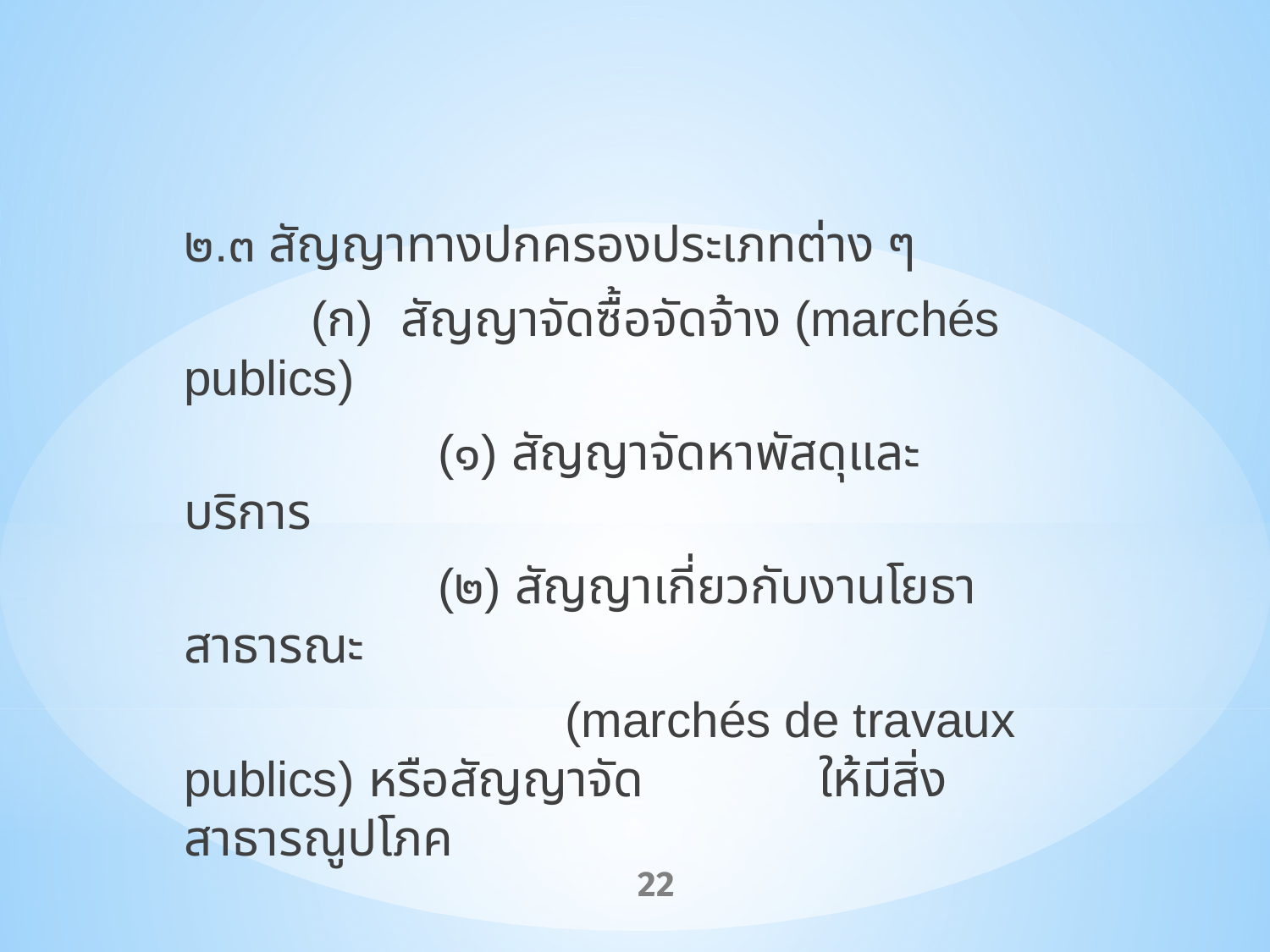

๒.๓ สัญญาทางปกครองประเภทต่าง ๆ
	(ก)  สัญญาจัดซื้อจัดจ้าง (marchés publics)
		(๑) สัญญาจัดหาพัสดุและบริการ
		(๒) สัญญาเกี่ยวกับงานโยธาสาธารณะ
                         	(marchés de travaux publics) หรือสัญญาจัด		ให้มีสิ่งสาธารณูปโภค

22